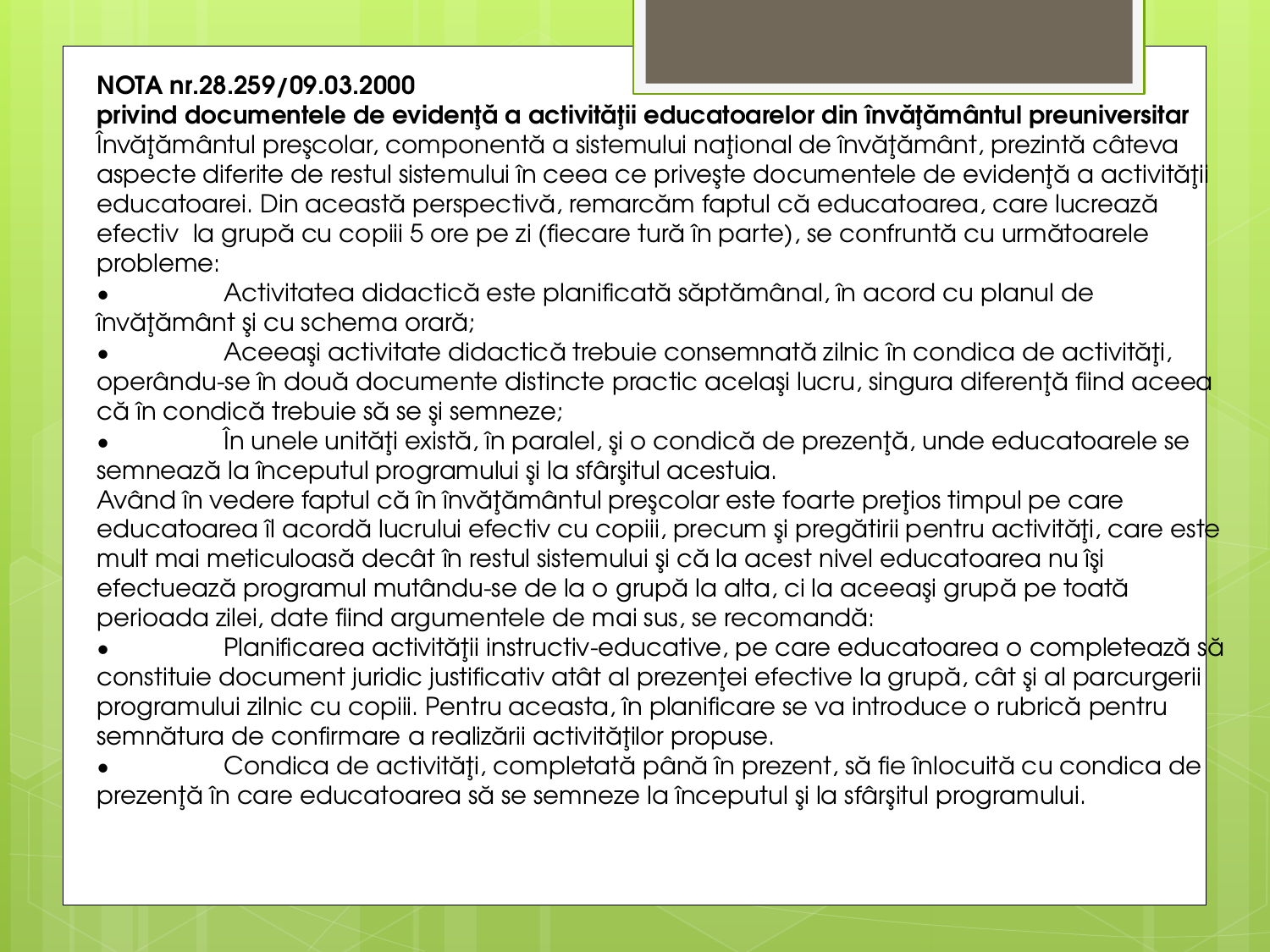

NOTA nr.28.259/09.03.2000
privind documentele de evidenţă a activităţii educatoarelor din învăţământul preuniversitar
Învăţământul preşcolar, componentă a sistemului naţional de învăţământ, prezintă câteva aspecte diferite de restul sistemului în ceea ce priveşte documentele de evidenţă a activităţii educatoarei. Din această perspectivă, remarcăm faptul că educatoarea, care lucrează efectiv  la grupă cu copiii 5 ore pe zi (fiecare tură în parte), se confruntă cu următoarele probleme:
•	Activitatea didactică este planificată săptămânal, în acord cu planul de învăţământ şi cu schema orară;
•	Aceeaşi activitate didactică trebuie consemnată zilnic în condica de activităţi, operându-se în două documente distincte practic acelaşi lucru, singura diferenţă fiind aceea că în condică trebuie să se şi semneze;
•	În unele unităţi există, în paralel, şi o condică de prezenţă, unde educatoarele se semnează la începutul programului şi la sfârşitul acestuia.
Având în vedere faptul că în învăţământul preşcolar este foarte preţios timpul pe care educatoarea îl acordă lucrului efectiv cu copiii, precum şi pregătirii pentru activităţi, care este mult mai meticuloasă decât în restul sistemului şi că la acest nivel educatoarea nu îşi efectuează programul mutându-se de la o grupă la alta, ci la aceeaşi grupă pe toată perioada zilei, date fiind argumentele de mai sus, se recomandă:
•	Planificarea activităţii instructiv-educative, pe care educatoarea o completează să constituie document juridic justificativ atât al prezenţei efective la grupă, cât şi al parcurgerii programului zilnic cu copiii. Pentru aceasta, în planificare se va introduce o rubrică pentru semnătura de confirmare a realizării activităţilor propuse.
•	Condica de activităţi, completată până în prezent, să fie înlocuită cu condica de prezenţă în care educatoarea să se semneze la începutul şi la sfârşitul programului.